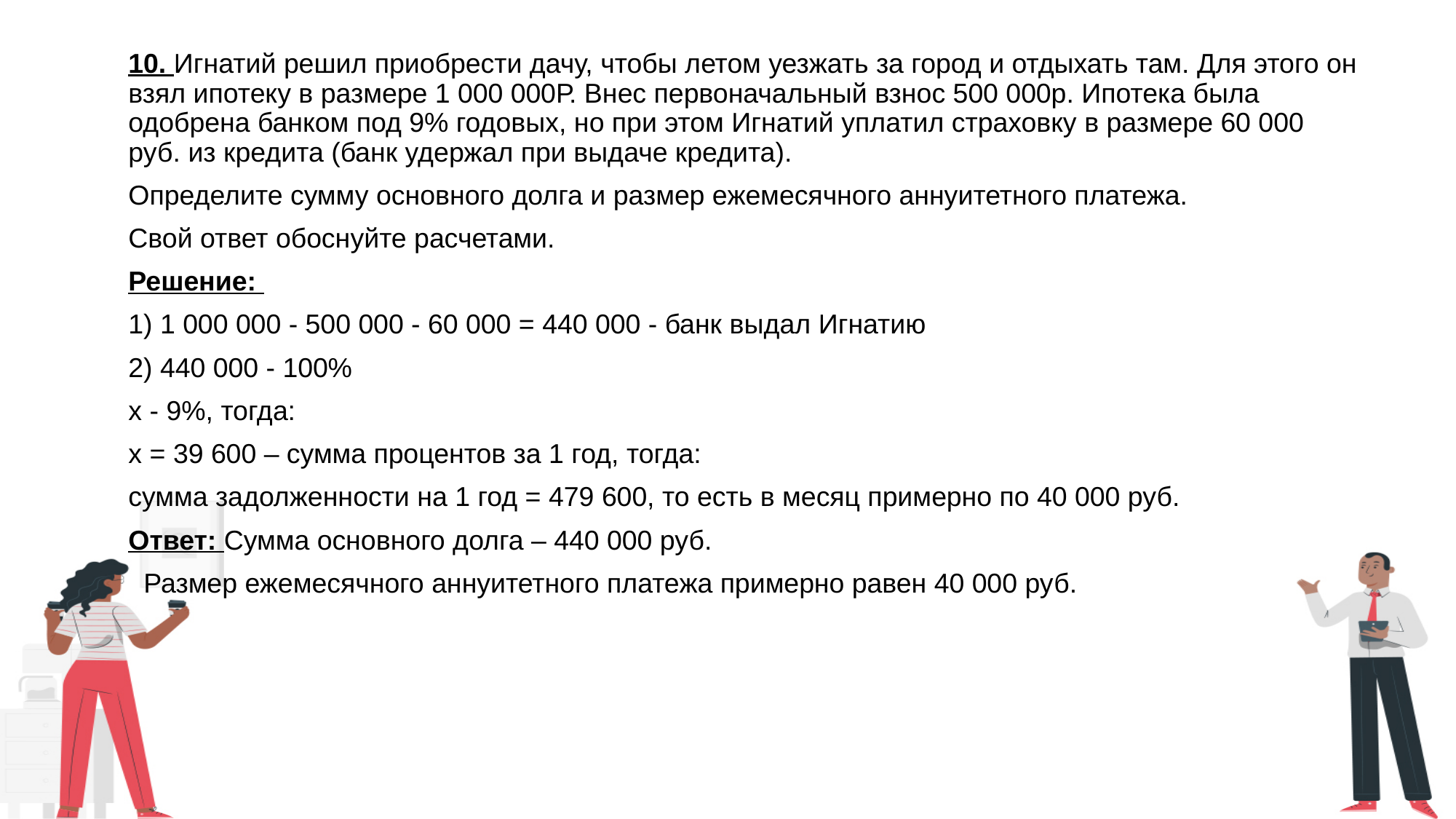

10. Игнатий решил приобрести дачу, чтобы летом уезжать за город и отдыхать там. Для этого он взял ипотеку в размере 1 000 000Р. Внес первоначальный взнос 500 000р. Ипотека была одобрена банком под 9% годовых, но при этом Игнатий уплатил страховку в размере 60 000 руб. из кредита (банк удержал при выдаче кредита).
Определите сумму основного долга и размер ежемесячного аннуитетного платежа.
Свой ответ обоснуйте расчетами.
Решение:
1) 1 000 000 - 500 000 - 60 000 = 440 000 - банк выдал Игнатию
2) 440 000 - 100%
х - 9%, тогда:
x = 39 600 – сумма процентов за 1 год, тогда:
сумма задолженности на 1 год = 479 600, то есть в месяц примерно по 40 000 руб.
Ответ: Сумма основного долга – 440 000 руб.
  Размер ежемесячного аннуитетного платежа примерно равен 40 000 руб.